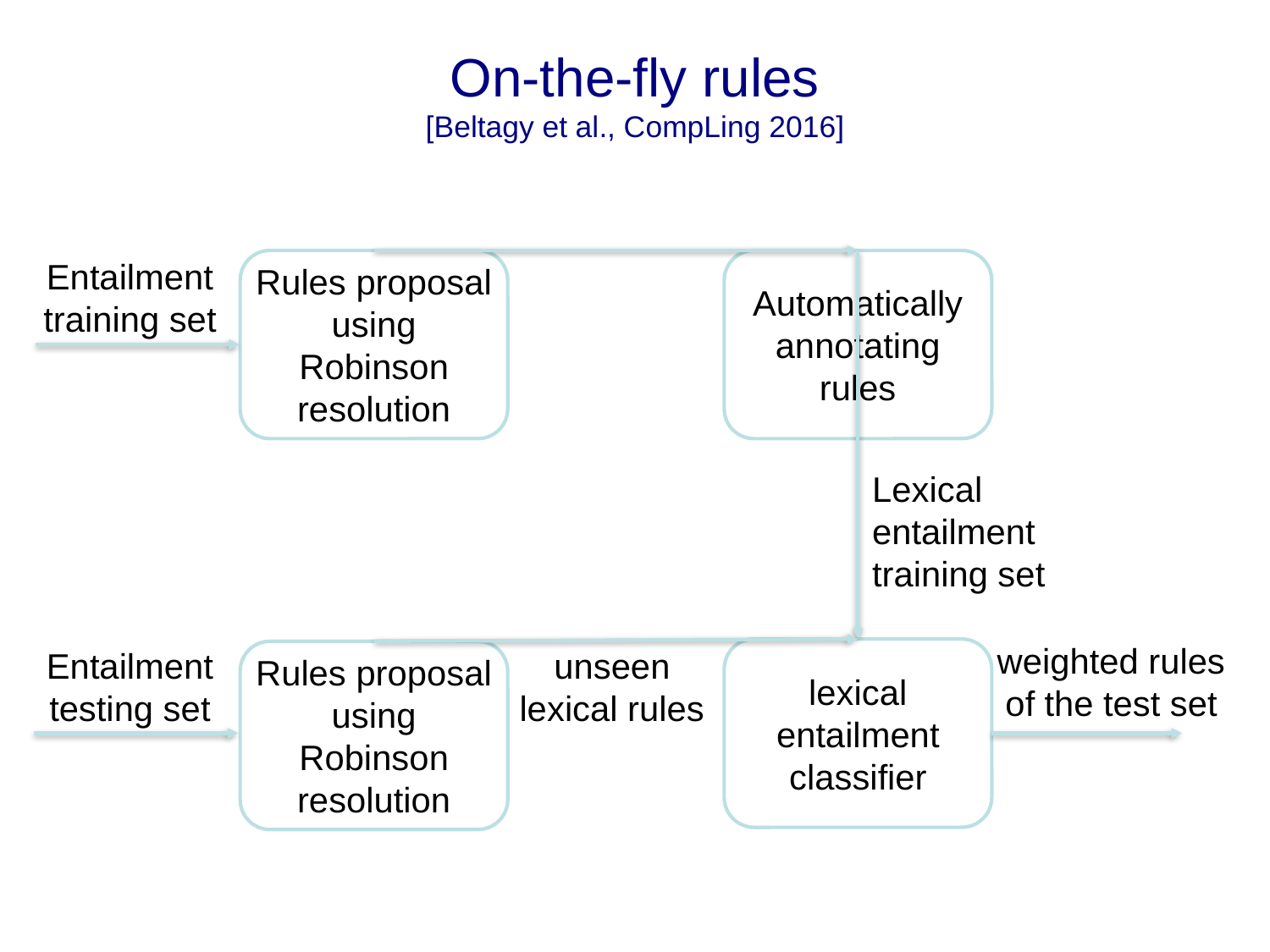

# On-the-fly rules
[Beltagy et al., CompLing 2016]
Entailment training set

Rules proposal using Robinson resolution
Automatically annotating rules
Lexical entailment training set
weighted rules of the test set

lexical entailment classifier
Entailment testing set

unseen lexical rules
Rules proposal using Robinson resolution
42